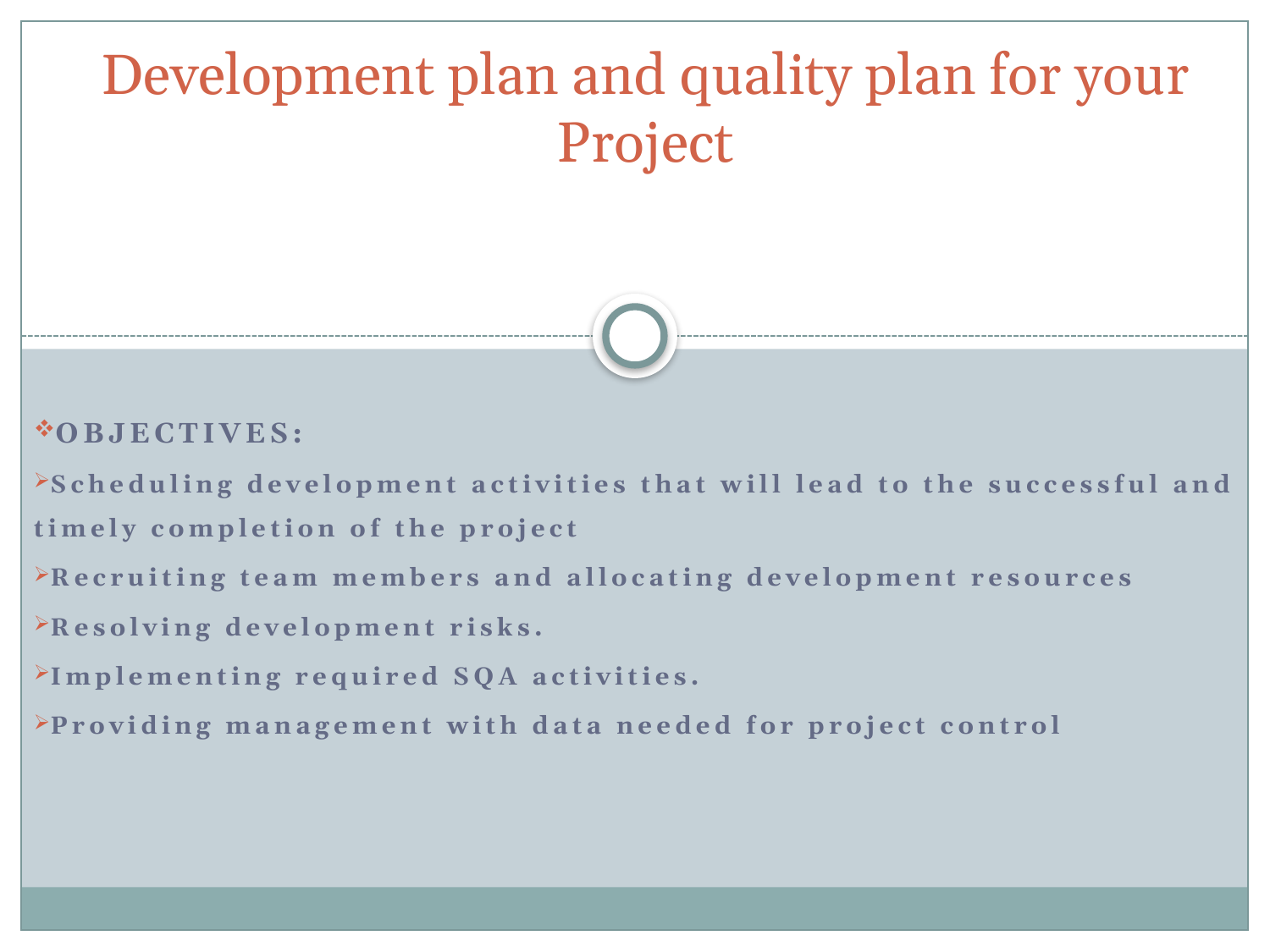

# Development plan and quality plan for your Project
Objectives:
Scheduling development activities that will lead to the successful and timely completion of the project
Recruiting team members and allocating development resources
Resolving development risks.
Implementing required SQA activities.
Providing management with data needed for project control